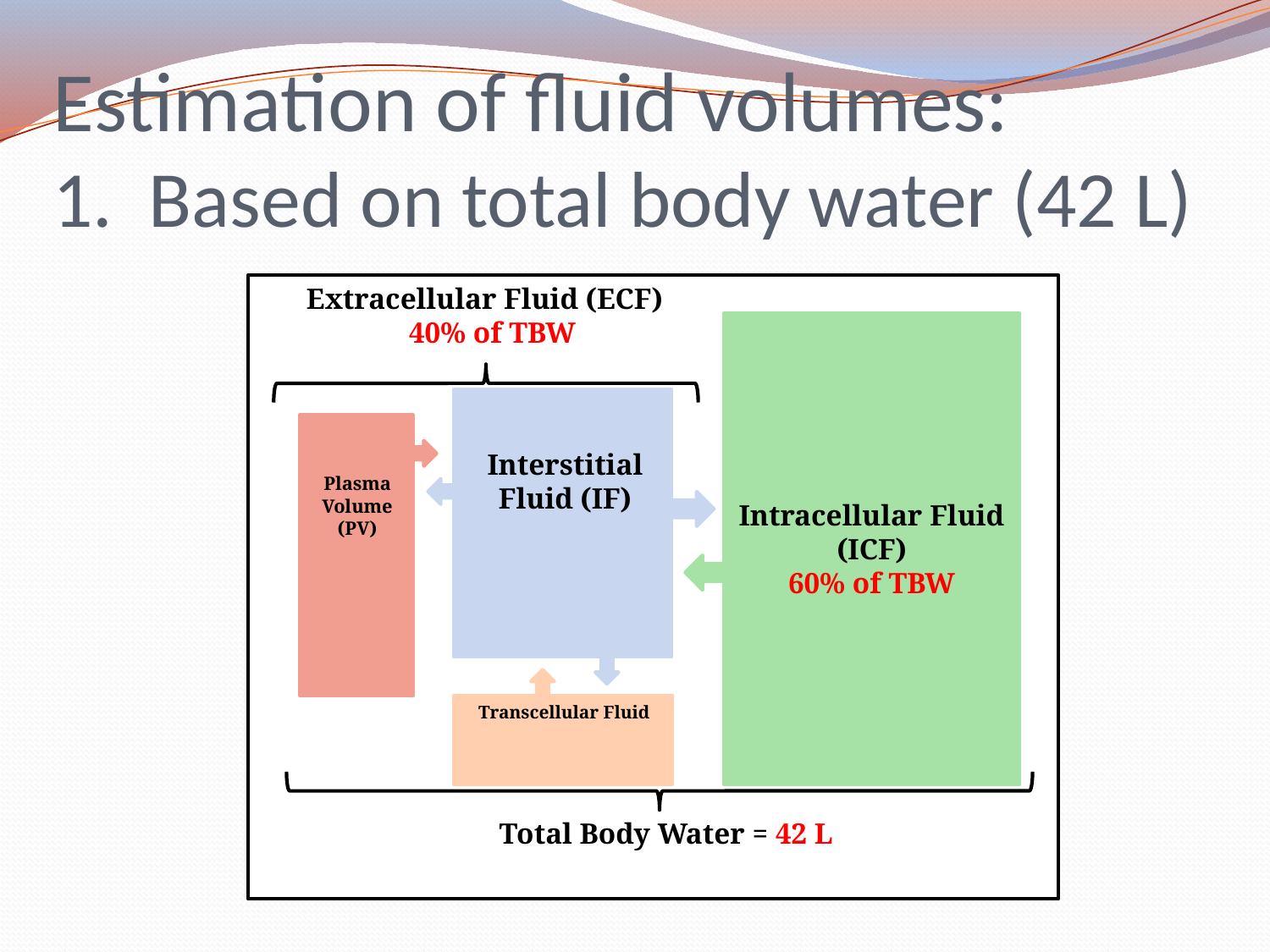

# Estimation of fluid volumes: 1.  Based on total body water (42 L)
Extracellular Fluid (ECF)
40% of TBW

Interstitial Fluid (IF)

Plasma Volume
(PV)

Intracellular Fluid (ICF)
60% of TBW

Transcellular Fluid

Total Body Water = 42 L